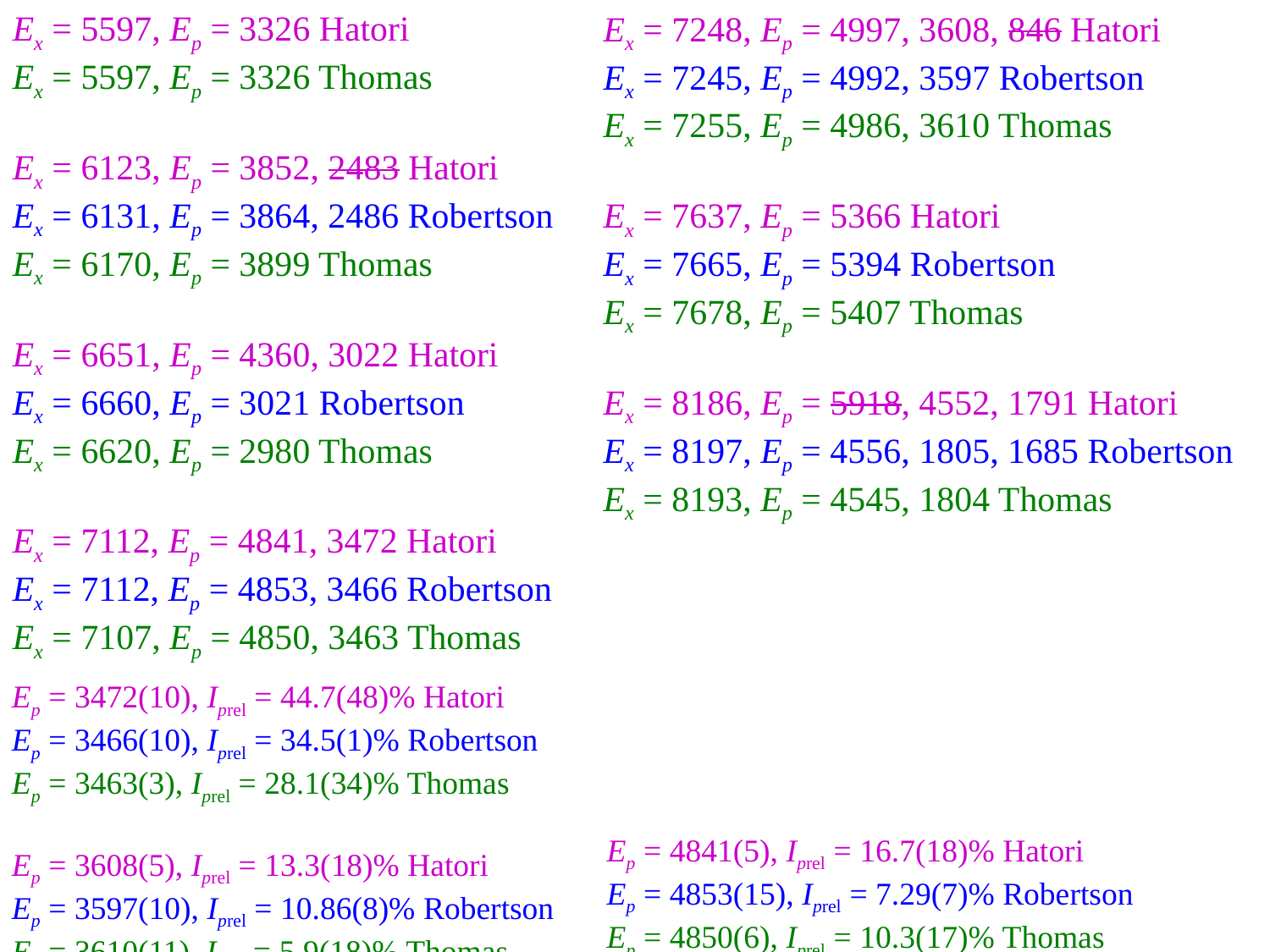

Ex = 7248, Ep = 4997, 3608, 846 Hatori
Ex = 7245, Ep = 4992, 3597 Robertson
Ex = 7255, Ep = 4986, 3610 Thomas

Ex = 7637, Ep = 5366 Hatori
Ex = 7665, Ep = 5394 Robertson
Ex = 7678, Ep = 5407 Thomas

Ex = 8186, Ep = 5918, 4552, 1791 Hatori
Ex = 8197, Ep = 4556, 1805, 1685 Robertson
Ex = 8193, Ep = 4545, 1804 Thomas
Ex = 5597, Ep = 3326 Hatori
Ex = 5597, Ep = 3326 Thomas

Ex = 6123, Ep = 3852, 2483 Hatori
Ex = 6131, Ep = 3864, 2486 Robertson
Ex = 6170, Ep = 3899 Thomas

Ex = 6651, Ep = 4360, 3022 Hatori
Ex = 6660, Ep = 3021 Robertson
Ex = 6620, Ep = 2980 Thomas

Ex = 7112, Ep = 4841, 3472 Hatori
Ex = 7112, Ep = 4853, 3466 Robertson
Ex = 7107, Ep = 4850, 3463 Thomas
Ep = 3472(10), Iprel = 44.7(48)% Hatori
Ep = 3466(10), Iprel = 34.5(1)% Robertson
Ep = 3463(3), Iprel = 28.1(34)% Thomas

Ep = 3608(5), Iprel = 13.3(18)% Hatori
Ep = 3597(10), Iprel = 10.86(8)% Robertson
Ep = 3610(11), Iprel = 5.9(18)% Thomas
Ep = 4841(5), Iprel = 16.7(18)% Hatori
Ep = 4853(15), Iprel = 7.29(7)% Robertson
Ep = 4850(6), Iprel = 10.3(17)% Thomas